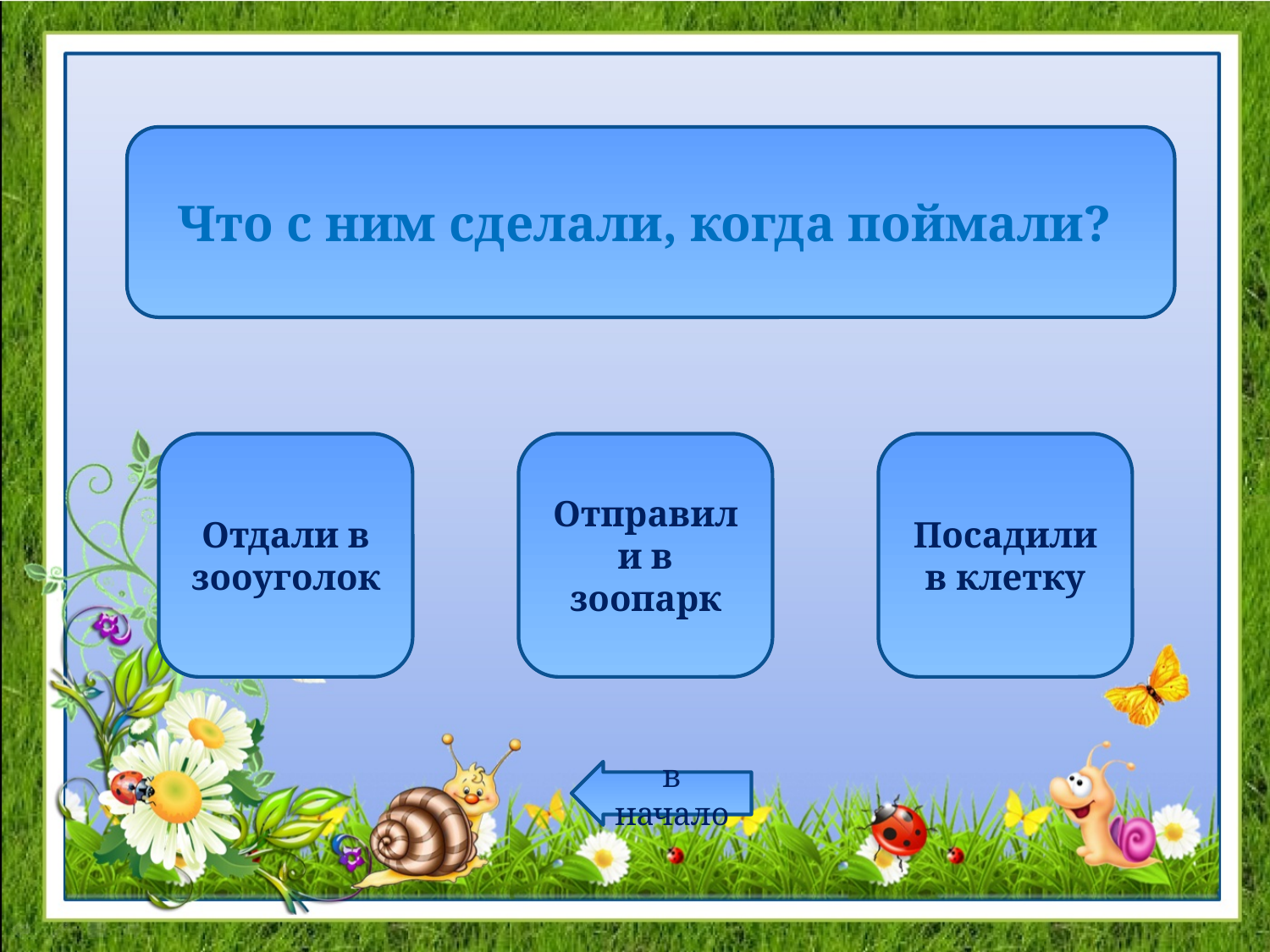

Что с ним сделали, когда поймали?
Отдали в зооуголок
Отправили в зоопарк
Посадили в клетку
в начало